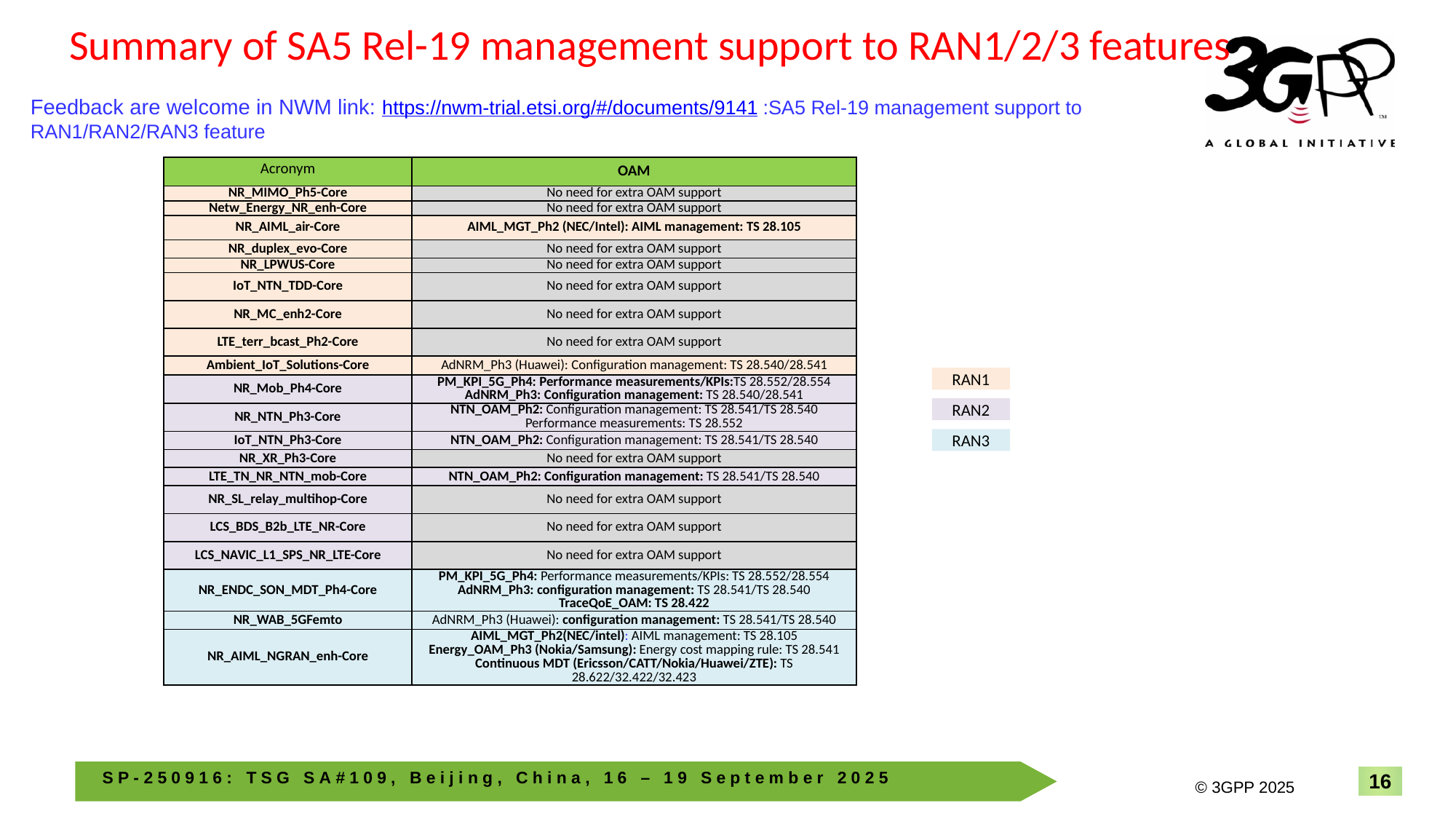

Summary of SA5 Rel-19 management support to RAN1/2/3 features
Feedback are welcome in NWM link: https://nwm-trial.etsi.org/#/documents/9141 :SA5 Rel-19 management support to RAN1/RAN2/RAN3 feature
| Acronym | OAM |
| --- | --- |
| NR\_MIMO\_Ph5-Core | No need for extra OAM support |
| Netw\_Energy\_NR\_enh-Core | No need for extra OAM support |
| NR\_AIML\_air-Core | AIML\_MGT\_Ph2 (NEC/Intel): AIML management: TS 28.105 |
| NR\_duplex\_evo-Core | No need for extra OAM support |
| NR\_LPWUS-Core | No need for extra OAM support |
| IoT\_NTN\_TDD-Core | No need for extra OAM support |
| NR\_MC\_enh2-Core | No need for extra OAM support |
| LTE\_terr\_bcast\_Ph2-Core | No need for extra OAM support |
| Ambient\_IoT\_Solutions-Core | AdNRM\_Ph3 (Huawei): Configuration management: TS 28.540/28.541 |
| NR\_Mob\_Ph4-Core | PM\_KPI\_5G\_Ph4: Performance measurements/KPIs:TS 28.552/28.554 AdNRM\_Ph3: Configuration management: TS 28.540/28.541 |
| NR\_NTN\_Ph3-Core | NTN\_OAM\_Ph2: Configuration management: TS 28.541/TS 28.540 Performance measurements: TS 28.552 |
| IoT\_NTN\_Ph3-Core | NTN\_OAM\_Ph2: Configuration management: TS 28.541/TS 28.540 |
| NR\_XR\_Ph3-Core | No need for extra OAM support |
| LTE\_TN\_NR\_NTN\_mob-Core | NTN\_OAM\_Ph2: Configuration management: TS 28.541/TS 28.540 |
| NR\_SL\_relay\_multihop-Core | No need for extra OAM support |
| LCS\_BDS\_B2b\_LTE\_NR-Core | No need for extra OAM support |
| LCS\_NAVIC\_L1\_SPS\_NR\_LTE-Core | No need for extra OAM support |
| NR\_ENDC\_SON\_MDT\_Ph4-Core | PM\_KPI\_5G\_Ph4: Performance measurements/KPIs: TS 28.552/28.554 AdNRM\_Ph3: configuration management: TS 28.541/TS 28.540 TraceQoE\_OAM: TS 28.422 |
| NR\_WAB\_5GFemto | AdNRM\_Ph3 (Huawei): configuration management: TS 28.541/TS 28.540 |
| NR\_AIML\_NGRAN\_enh-Core | AIML\_MGT\_Ph2(NEC/intel): AIML management: TS 28.105 Energy\_OAM\_Ph3 (Nokia/Samsung): Energy cost mapping rule: TS 28.541 Continuous MDT (Ericsson/CATT/Nokia/Huawei/ZTE): TS 28.622/32.422/32.423 |
RAN1
RAN2
RAN3